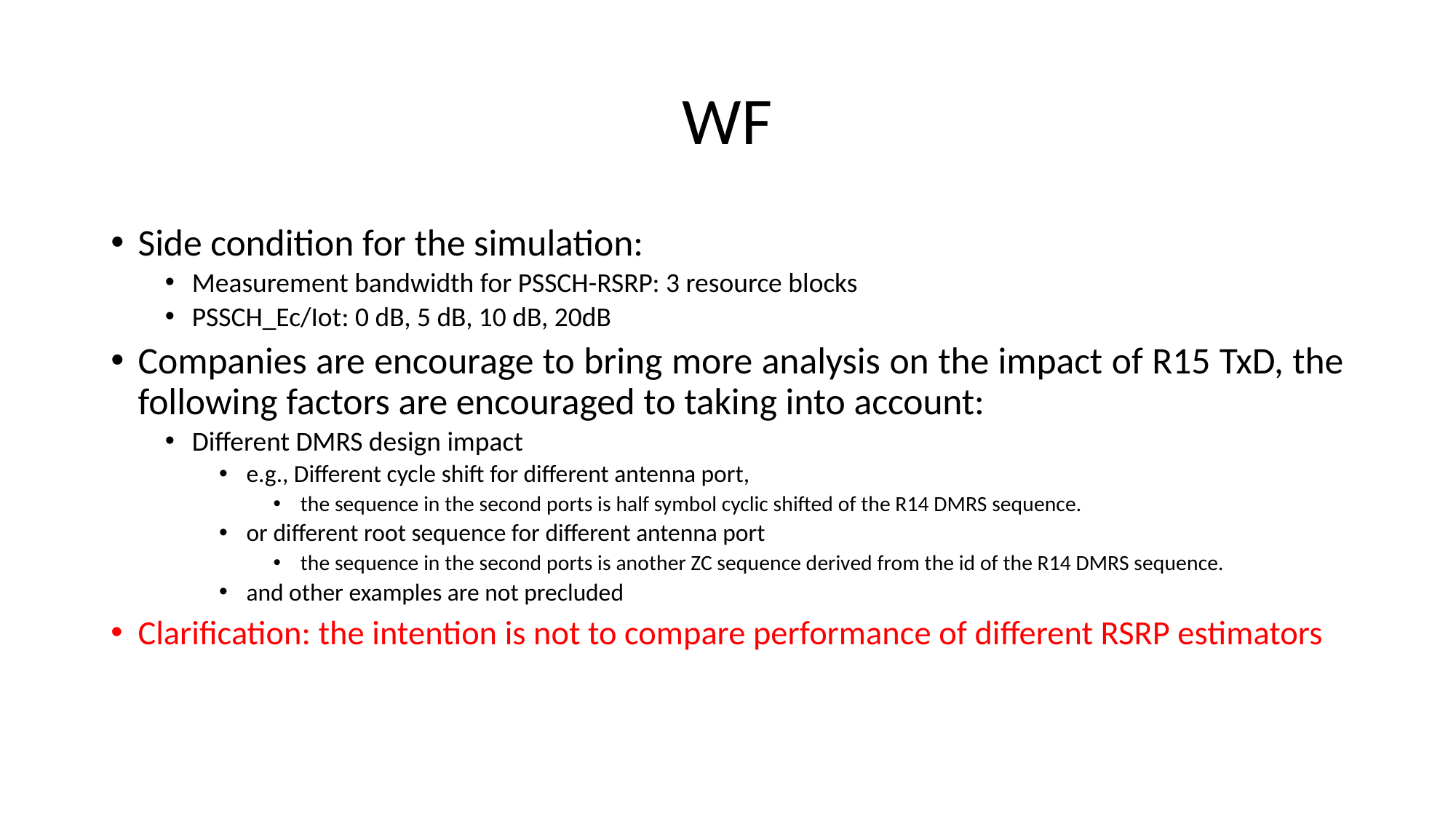

# WF
Side condition for the simulation:
Measurement bandwidth for PSSCH-RSRP: 3 resource blocks
PSSCH_Ec/Iot: 0 dB, 5 dB, 10 dB, 20dB
Companies are encourage to bring more analysis on the impact of R15 TxD, the following factors are encouraged to taking into account:
Different DMRS design impact
e.g., Different cycle shift for different antenna port,
the sequence in the second ports is half symbol cyclic shifted of the R14 DMRS sequence.
or different root sequence for different antenna port
the sequence in the second ports is another ZC sequence derived from the id of the R14 DMRS sequence.
and other examples are not precluded
Clarification: the intention is not to compare performance of different RSRP estimators